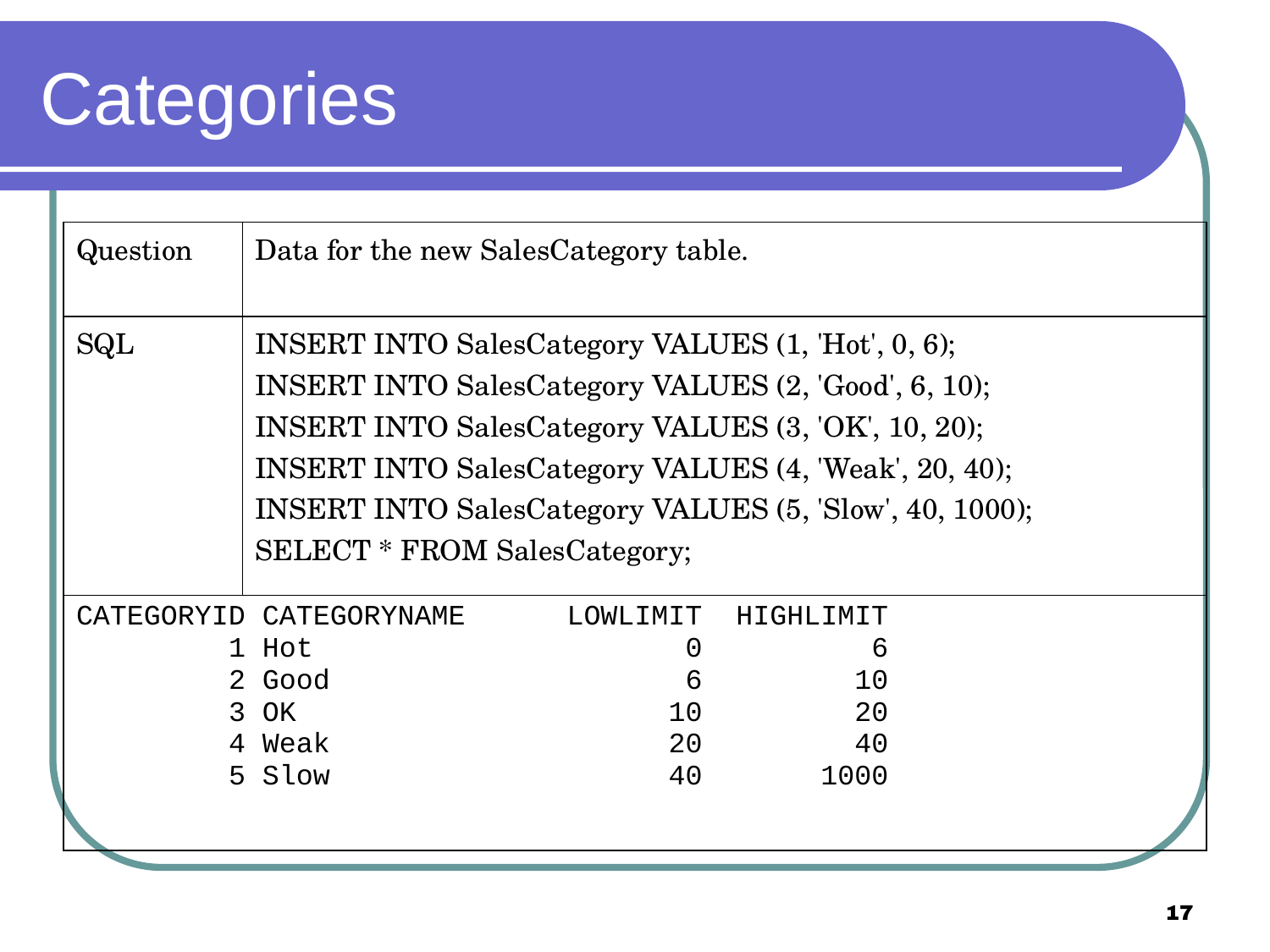

# Categories
| Question | Data for the new SalesCategory table. |
| --- | --- |
| SQL | INSERT INTO SalesCategory VALUES (1, 'Hot', 0, 6); INSERT INTO SalesCategory VALUES (2, 'Good', 6, 10); INSERT INTO SalesCategory VALUES (3, 'OK', 10, 20); INSERT INTO SalesCategory VALUES (4, 'Weak', 20, 40); INSERT INTO SalesCategory VALUES (5, 'Slow', 40, 1000); SELECT \* FROM SalesCategory; |
| CATEGORYID CATEGORYNAME LOWLIMIT HIGHLIMIT 1 Hot 0 6 2 Good 6 10 3 OK 10 20 4 Weak 20 40 5 Slow 40 1000 |  |
17